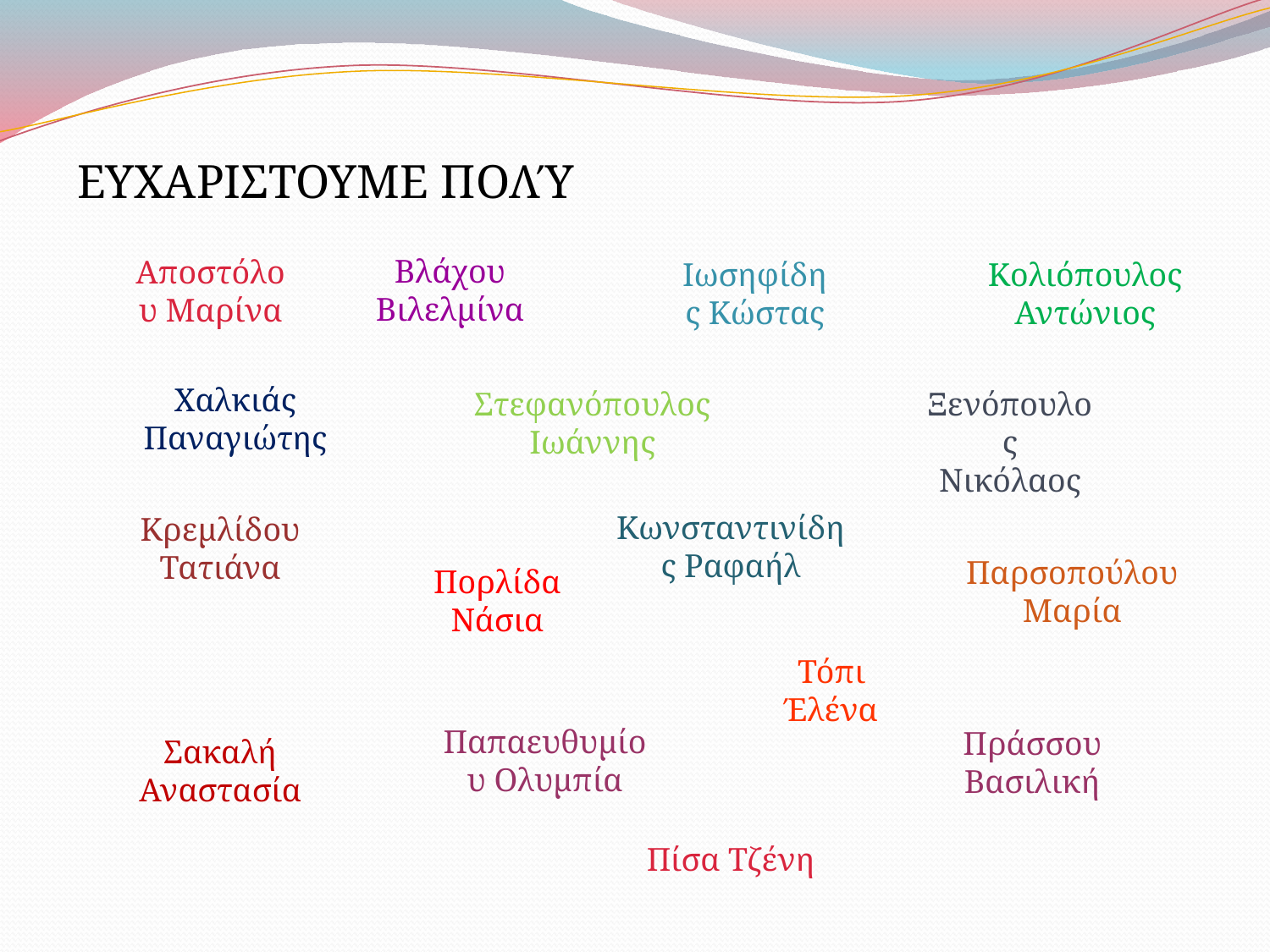

ΕΥΧΑΡΙΣΤΟΥΜΕ ΠΟΛΎ
Βλάχου Βιλελμίνα
Αποστόλου Μαρίνα
Ιωσηφίδης Κώστας
Κολιόπουλος Αντώνιος

Χαλκιάς Παναγιώτης
Στεφανόπουλος Ιωάννης
Ξενόπουλος Νικόλαος
Κωνσταντινίδης Ραφαήλ
Κρεμλίδου Τατιάνα
Παρσοπούλου Μαρία
Πορλίδα Νάσια
Τόπι Έλένα
Παπαευθυμίου Ολυμπία
Πράσσου Βασιλική
Σακαλή Αναστασία
Πίσα Τζένη